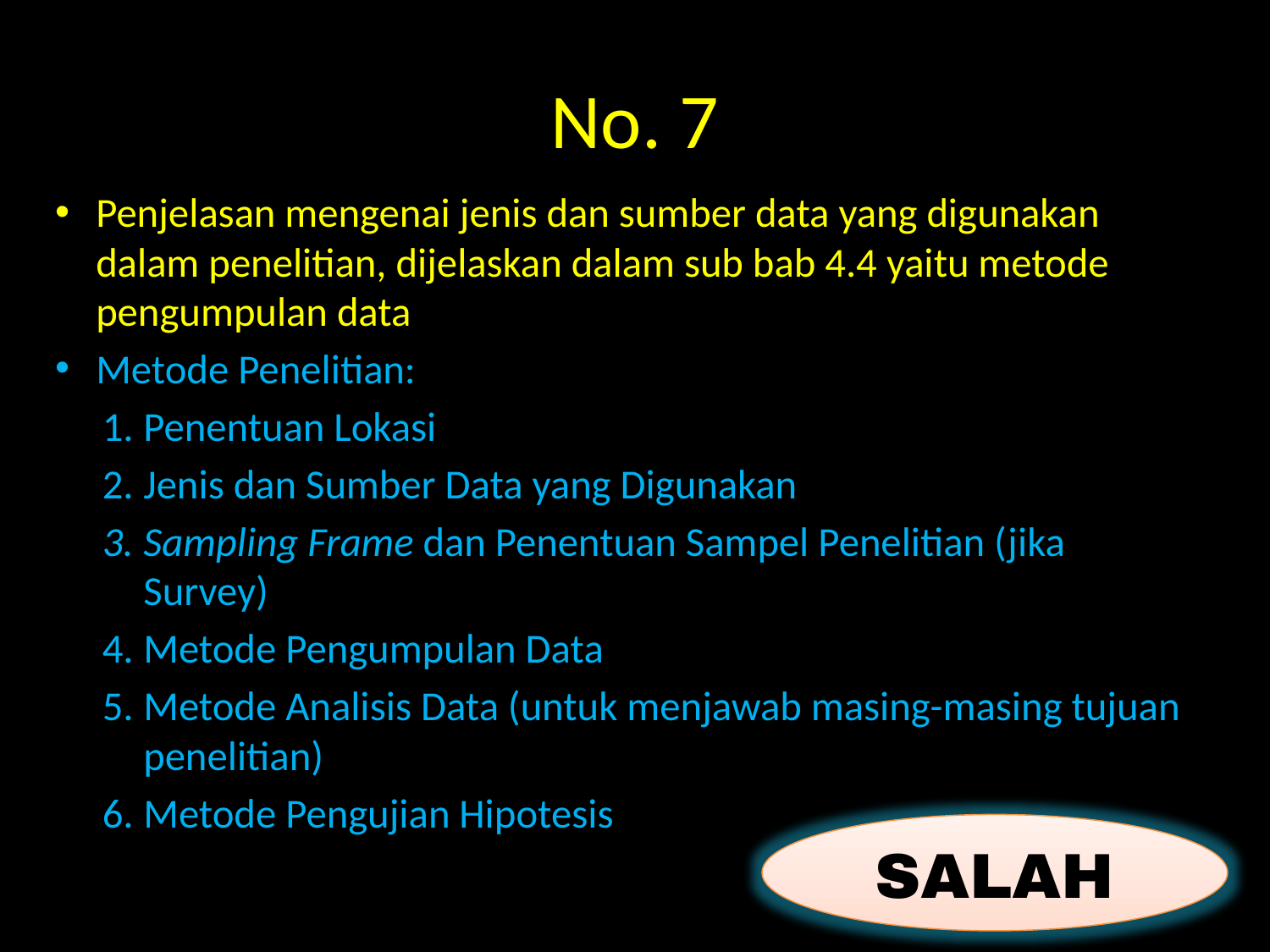

# No. 7
Penjelasan mengenai jenis dan sumber data yang digunakan dalam penelitian, dijelaskan dalam sub bab 4.4 yaitu metode pengumpulan data
Metode Penelitian:
Penentuan Lokasi
Jenis dan Sumber Data yang Digunakan
Sampling Frame dan Penentuan Sampel Penelitian (jika Survey)
Metode Pengumpulan Data
Metode Analisis Data (untuk menjawab masing-masing tujuan penelitian)
Metode Pengujian Hipotesis

SALAH